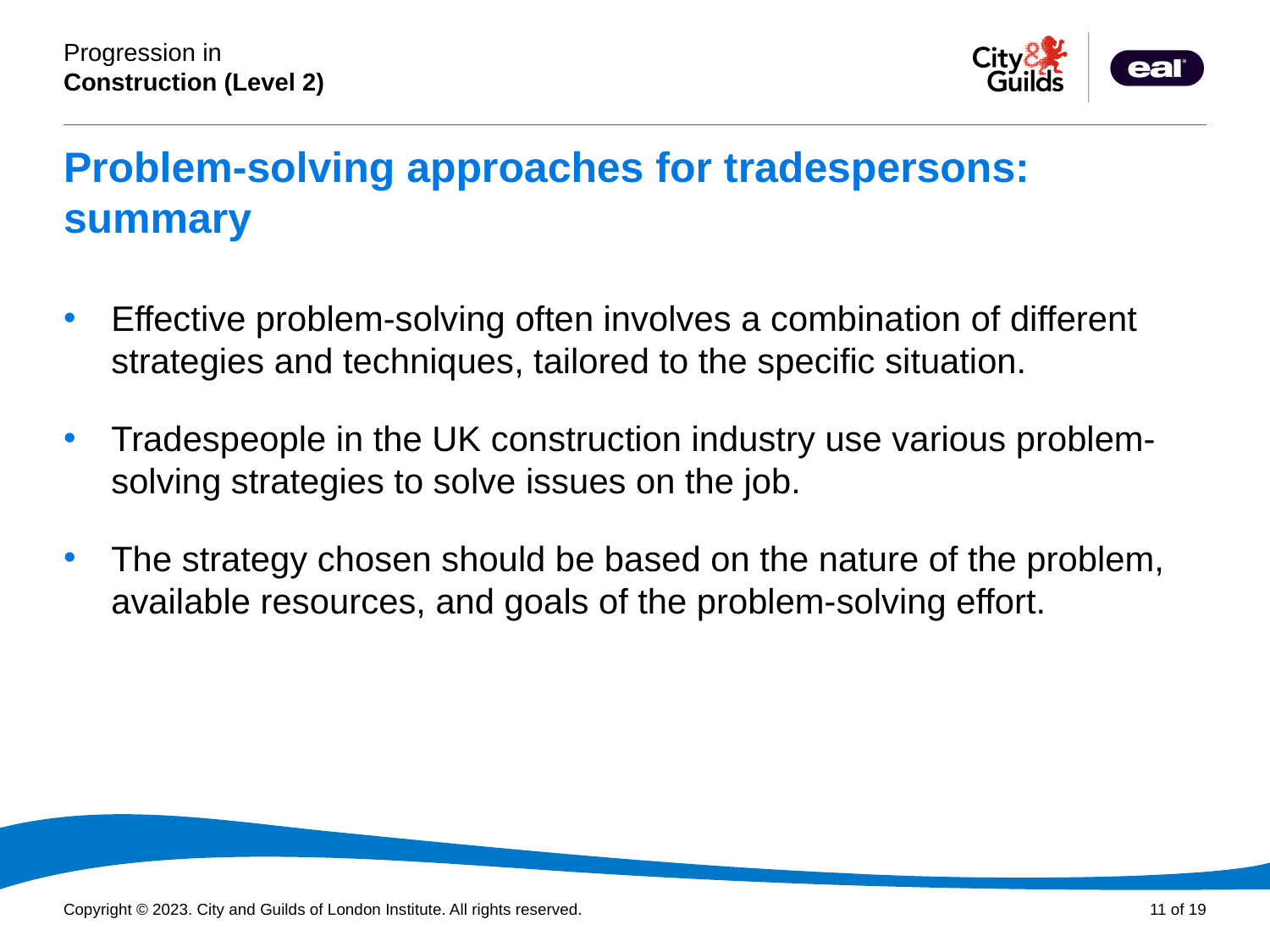

# Problem-solving approaches for tradespersons: summary
Effective problem-solving often involves a combination of different strategies and techniques, tailored to the specific situation.
Tradespeople in the UK construction industry use various problem-solving strategies to solve issues on the job.
The strategy chosen should be based on the nature of the problem, available resources, and goals of the problem-solving effort.